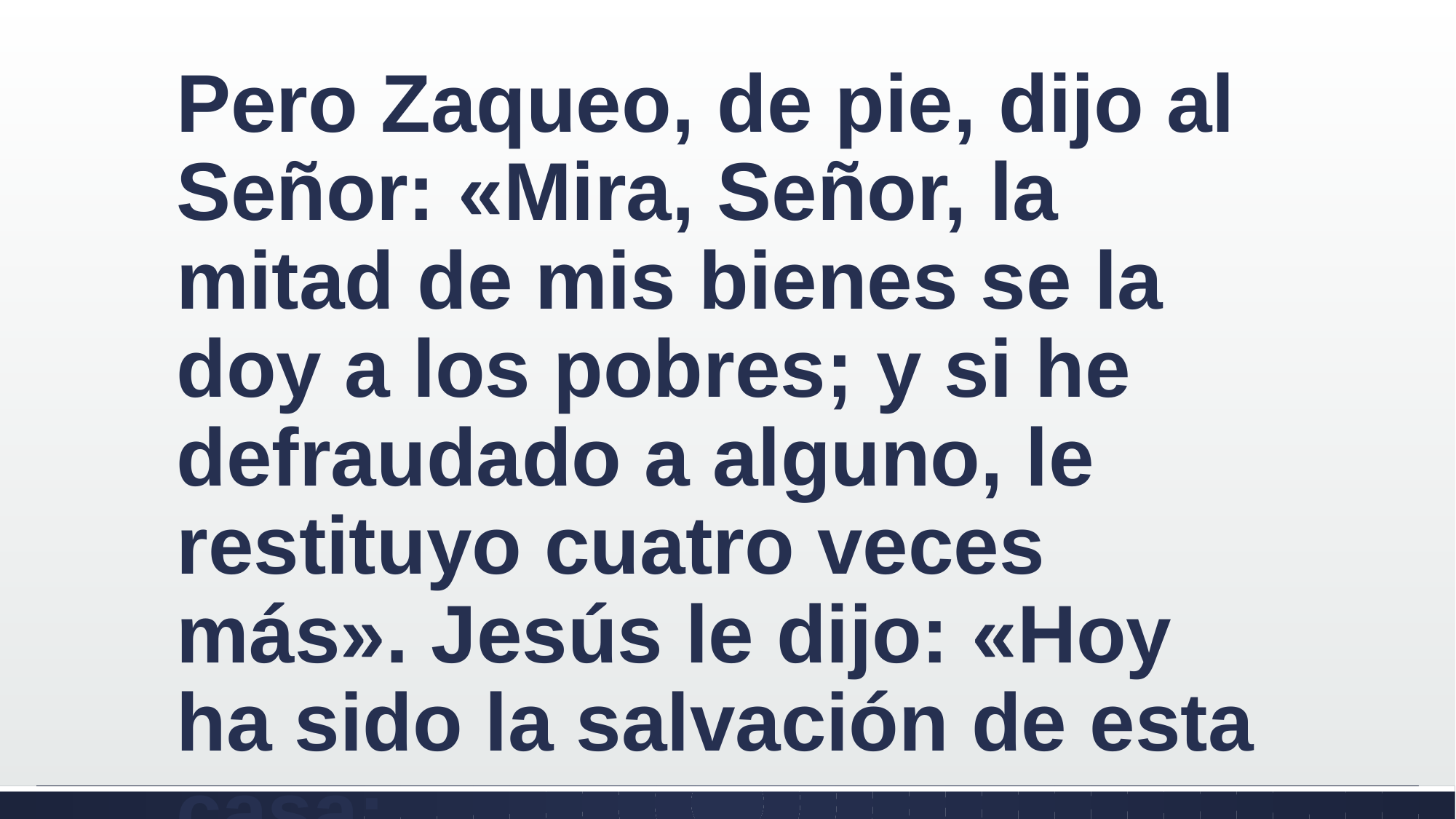

#
Pero Zaqueo, de pie, dijo al Señor: «Mira, Señor, la mitad de mis bienes se la doy a los pobres; y si he defraudado a alguno, le restituyo cuatro veces más». Jesús le dijo: «Hoy ha sido la salvación de esta casa;